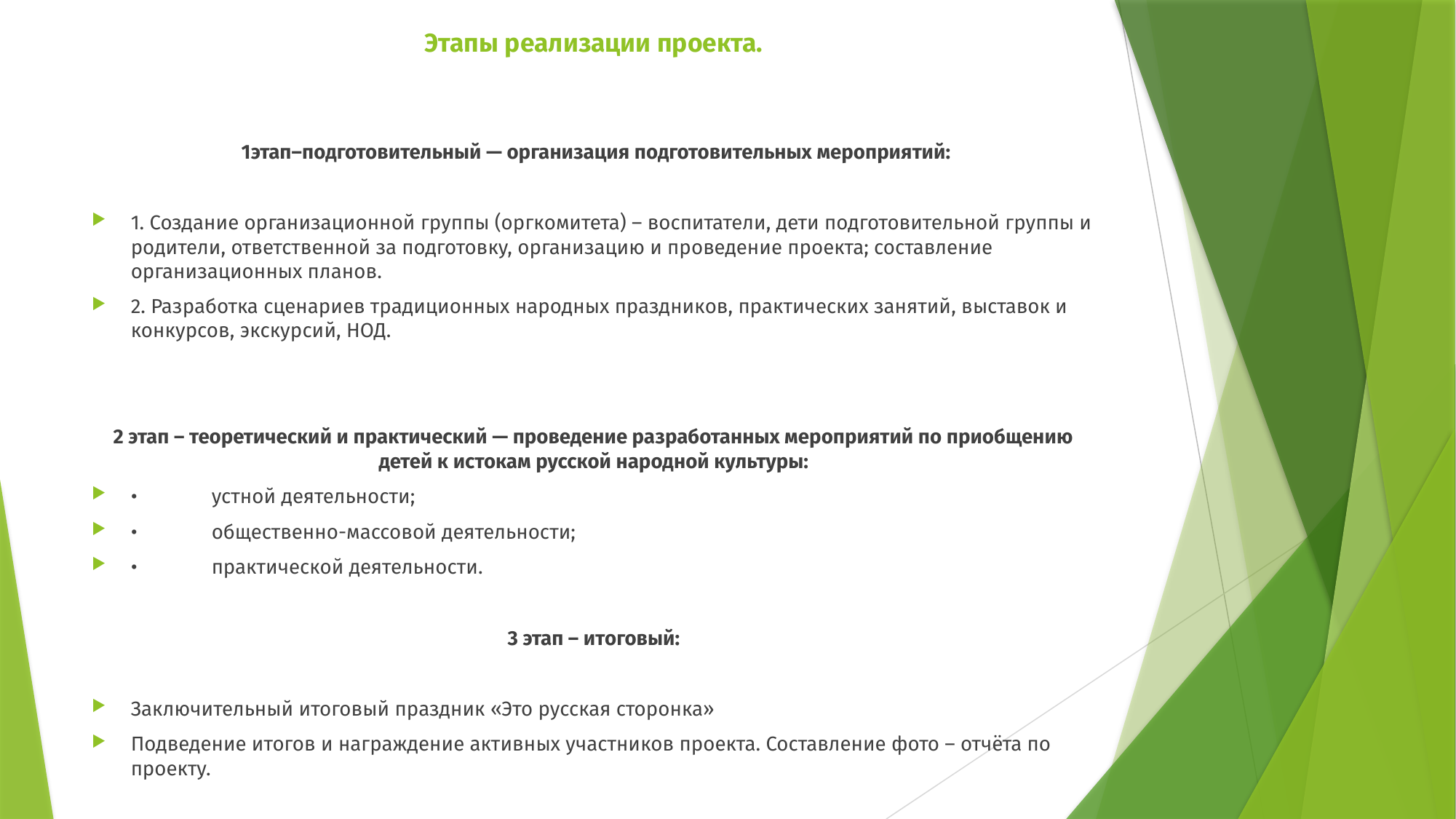

Этапы реализации проекта.

 1этап–подготовительный — организация подготовительных мероприятий:

1. Создание организационной группы (оргкомитета) – воспитатели, дети подготовительной группы и родители, ответственной за подготовку, организацию и проведение проекта; составление организационных планов.
2. Разработка сценариев традиционных народных праздников, практических занятий, выставок и конкурсов, экскурсий, НОД.

2 этап – теоретический и практический — проведение разработанных мероприятий по приобщению детей к истокам русской народной культуры:
•	устной деятельности;
•	общественно-массовой деятельности;
•	практической деятельности.

3 этап – итоговый:

Заключительный итоговый праздник «Это русская сторонка»
Подведение итогов и награждение активных участников проекта. Составление фото – отчёта по проекту.